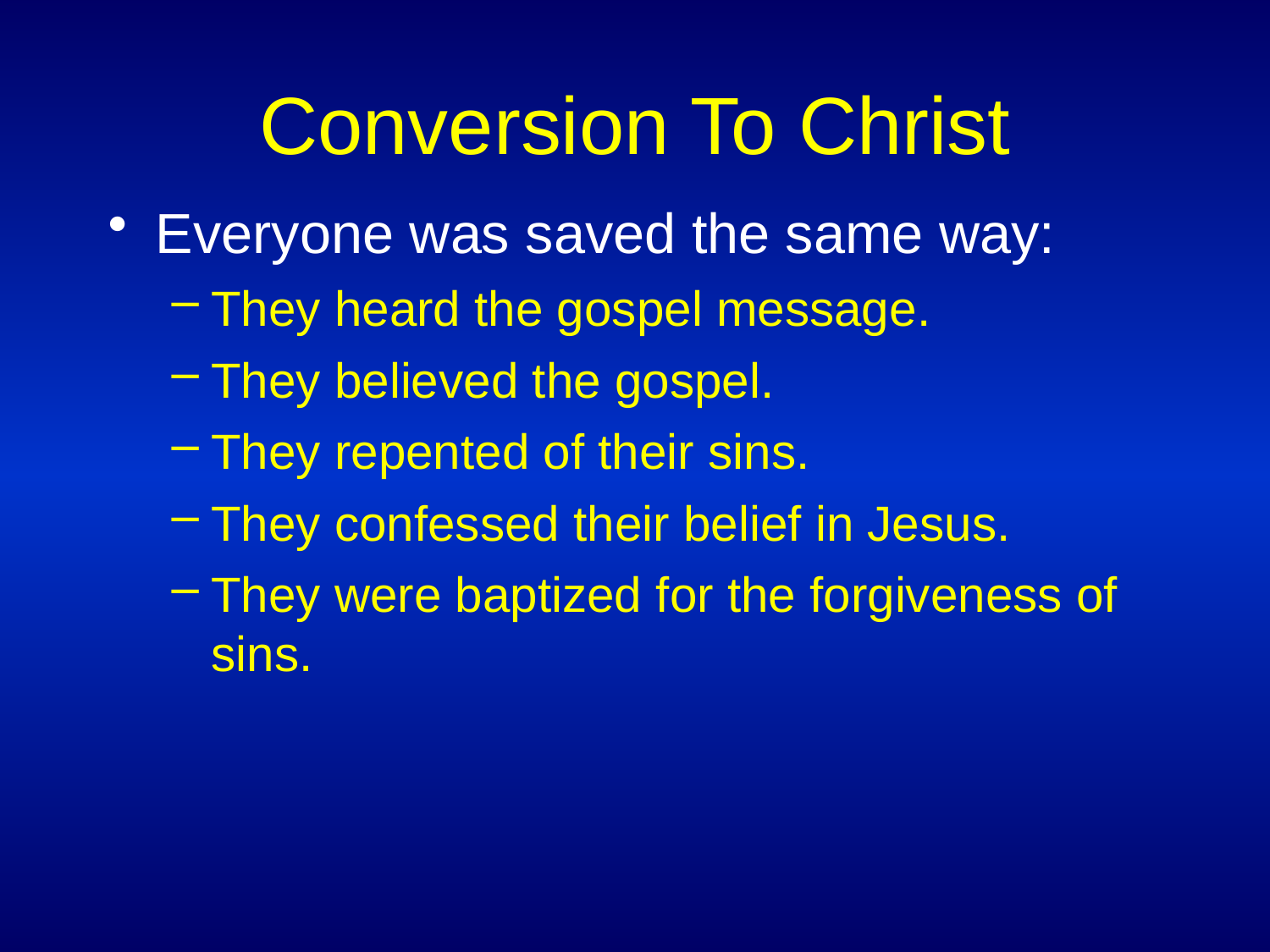

# Conversion To Christ
Everyone was saved the same way:
They heard the gospel message.
They believed the gospel.
They repented of their sins.
They confessed their belief in Jesus.
They were baptized for the forgiveness of sins.